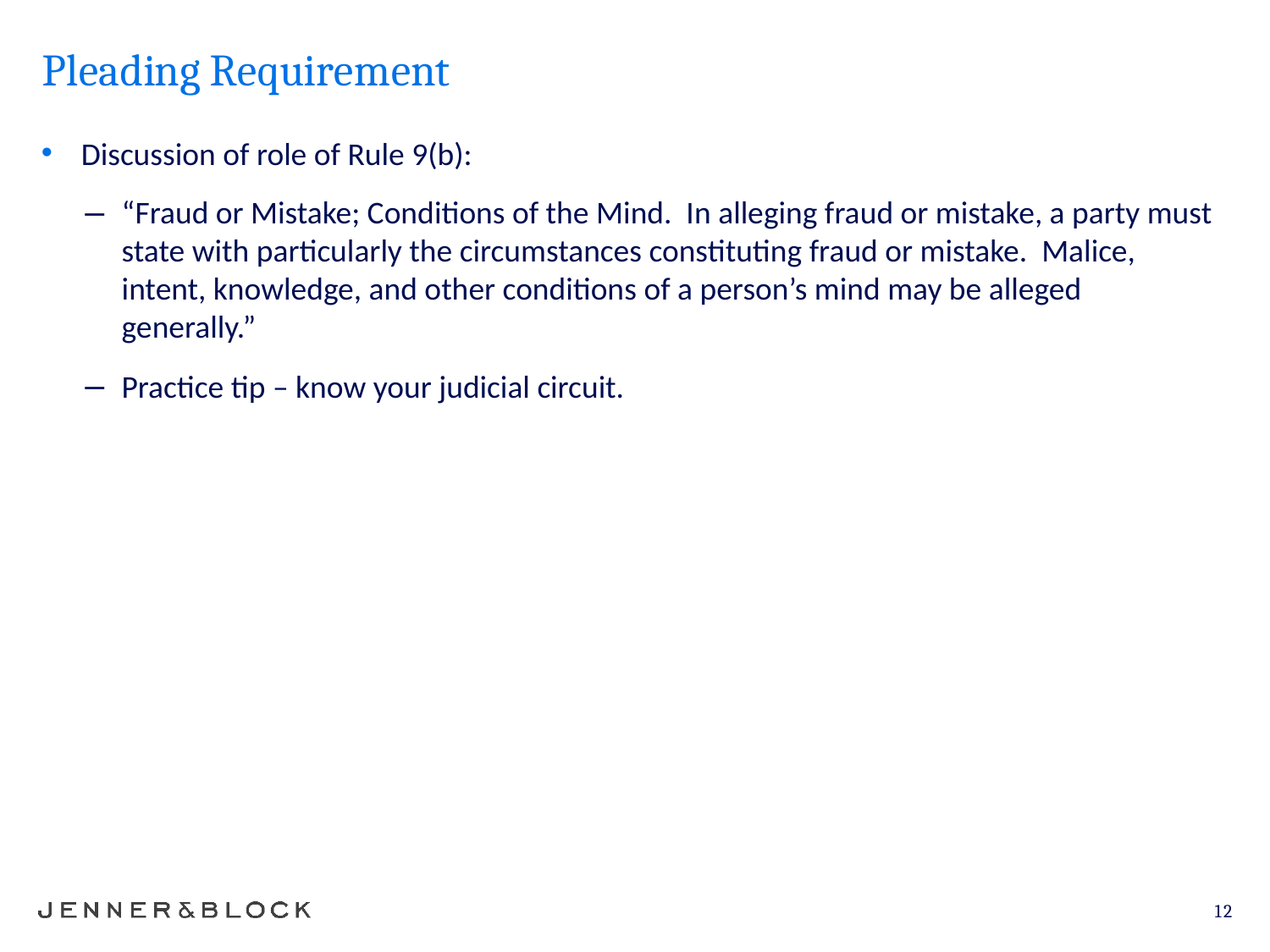

# Pleading Requirement
Discussion of role of Rule 9(b):
“Fraud or Mistake; Conditions of the Mind.  In alleging fraud or mistake, a party must state with particularly the circumstances constituting fraud or mistake.  Malice, intent, knowledge, and other conditions of a person’s mind may be alleged generally.”
Practice tip – know your judicial circuit.